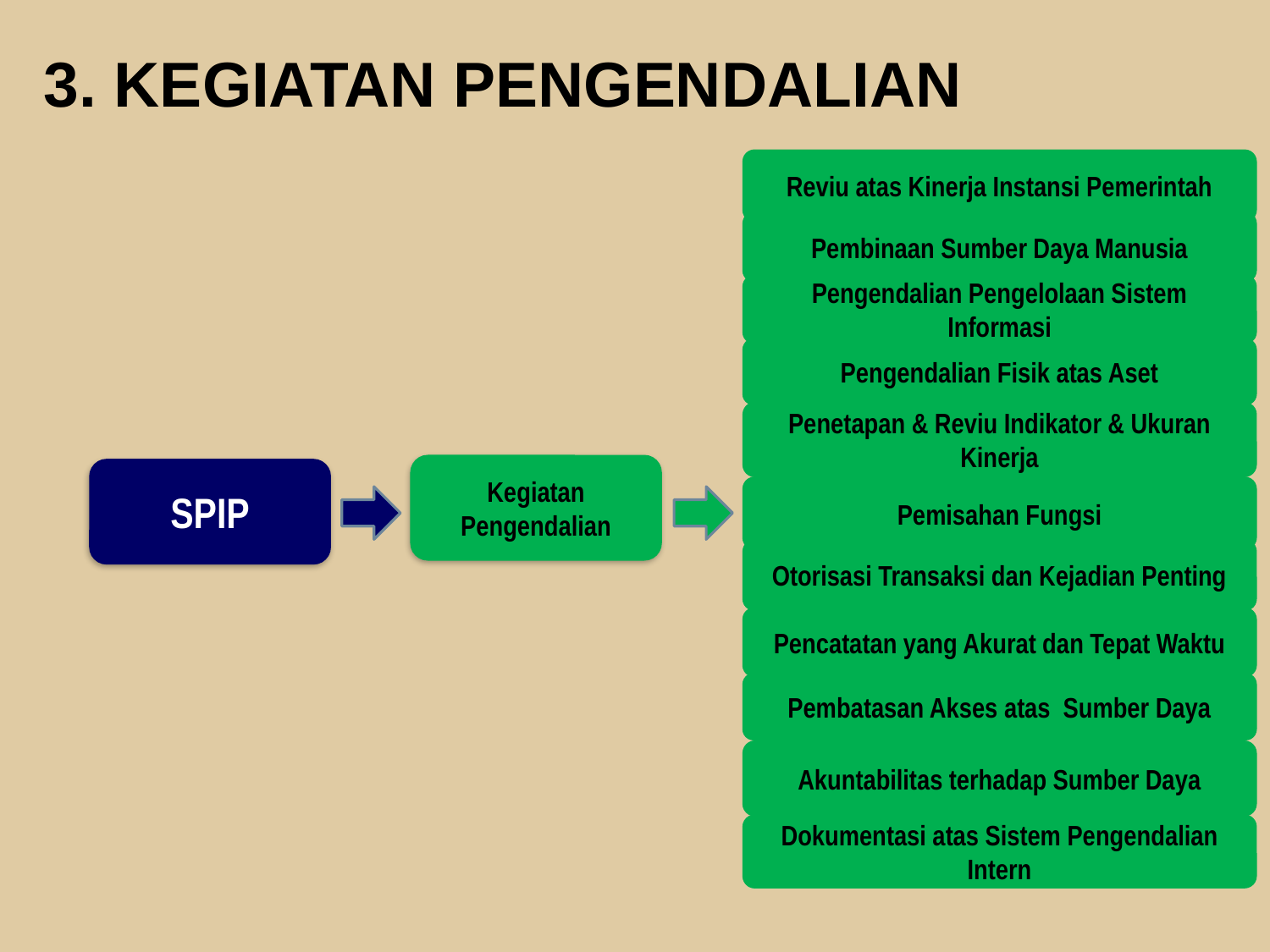

3. KEGIATAN PENGENDALIAN
Reviu atas Kinerja Instansi Pemerintah
Pembinaan Sumber Daya Manusia
Pengendalian Pengelolaan Sistem Informasi
Pengendalian Fisik atas Aset
Penetapan & Reviu Indikator & Ukuran Kinerja
Kegiatan Pengendalian
SPIP
Pemisahan Fungsi

Otorisasi Transaksi dan Kejadian Penting
Pencatatan yang Akurat dan Tepat Waktu
Pembatasan Akses atas  Sumber Daya
Akuntabilitas terhadap Sumber Daya
Dokumentasi atas Sistem Pengendalian Intern